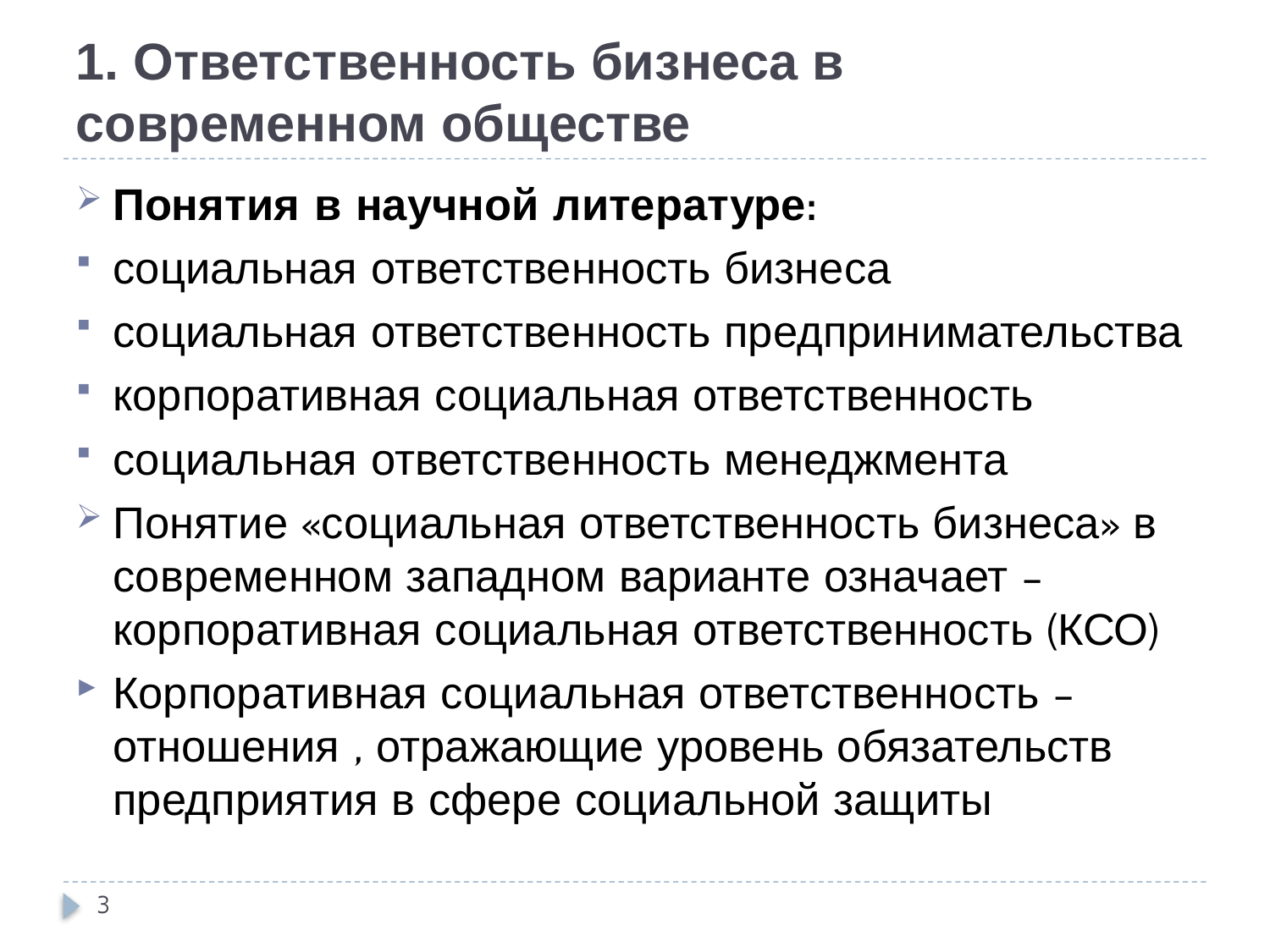

# 1. Ответственность бизнеса в современном обществе
Понятия в научной литературе:
социальная ответственность бизнеса
социальная ответственность предпринимательства
корпоративная социальная ответственность
социальная ответственность менеджмента
Понятие «социальная ответственность бизнеса» в современном западном варианте означает – корпоративная социальная ответственность (КСО)
Корпоративная социальная ответственность – отношения , отражающие уровень обязательств предприятия в сфере социальной защиты
3